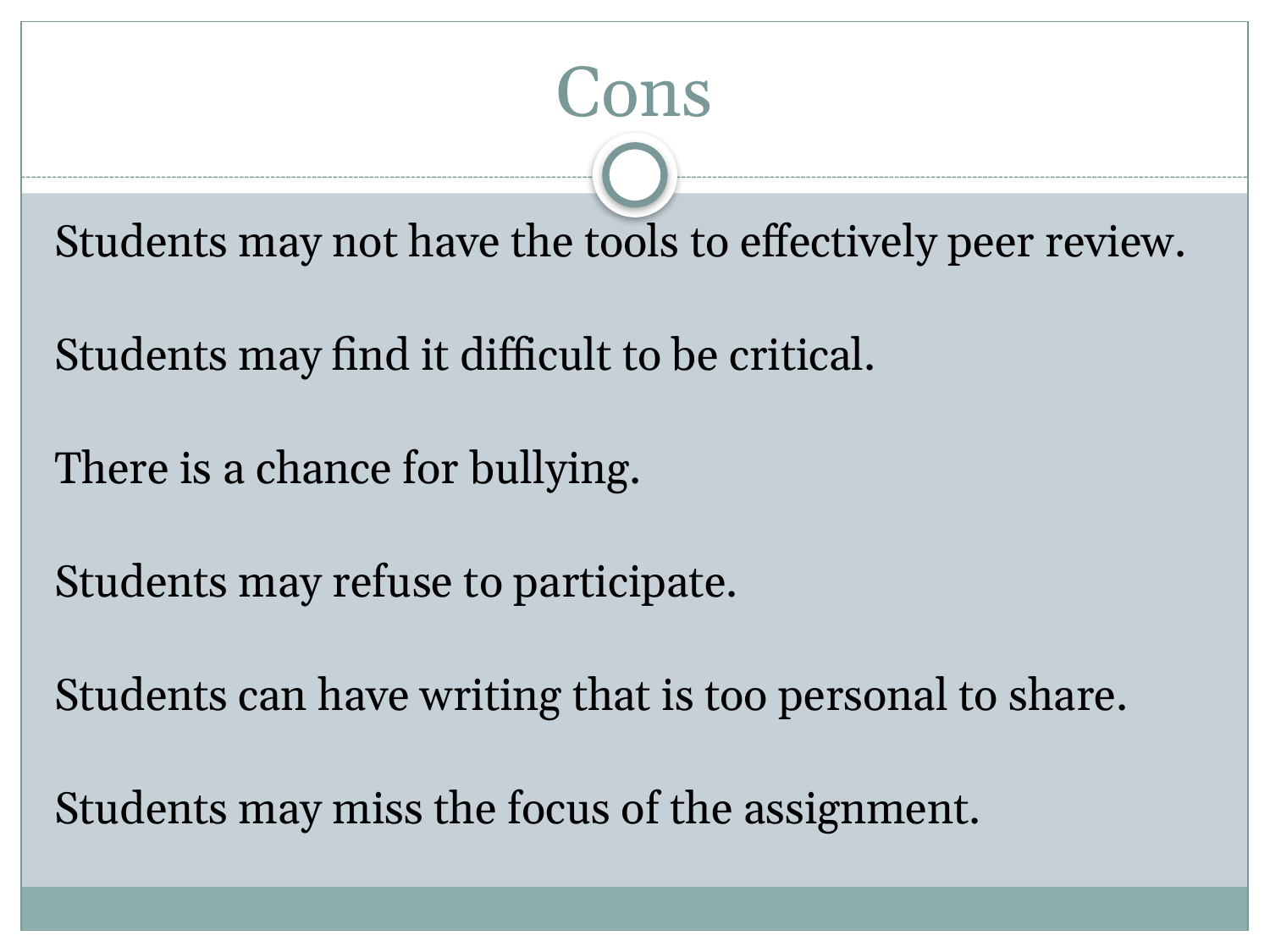

# Cons
Students may not have the tools to effectively peer review.

Students may find it difficult to be critical.

There is a chance for bullying.

Students may refuse to participate.

Students can have writing that is too personal to share.

Students may miss the focus of the assignment.